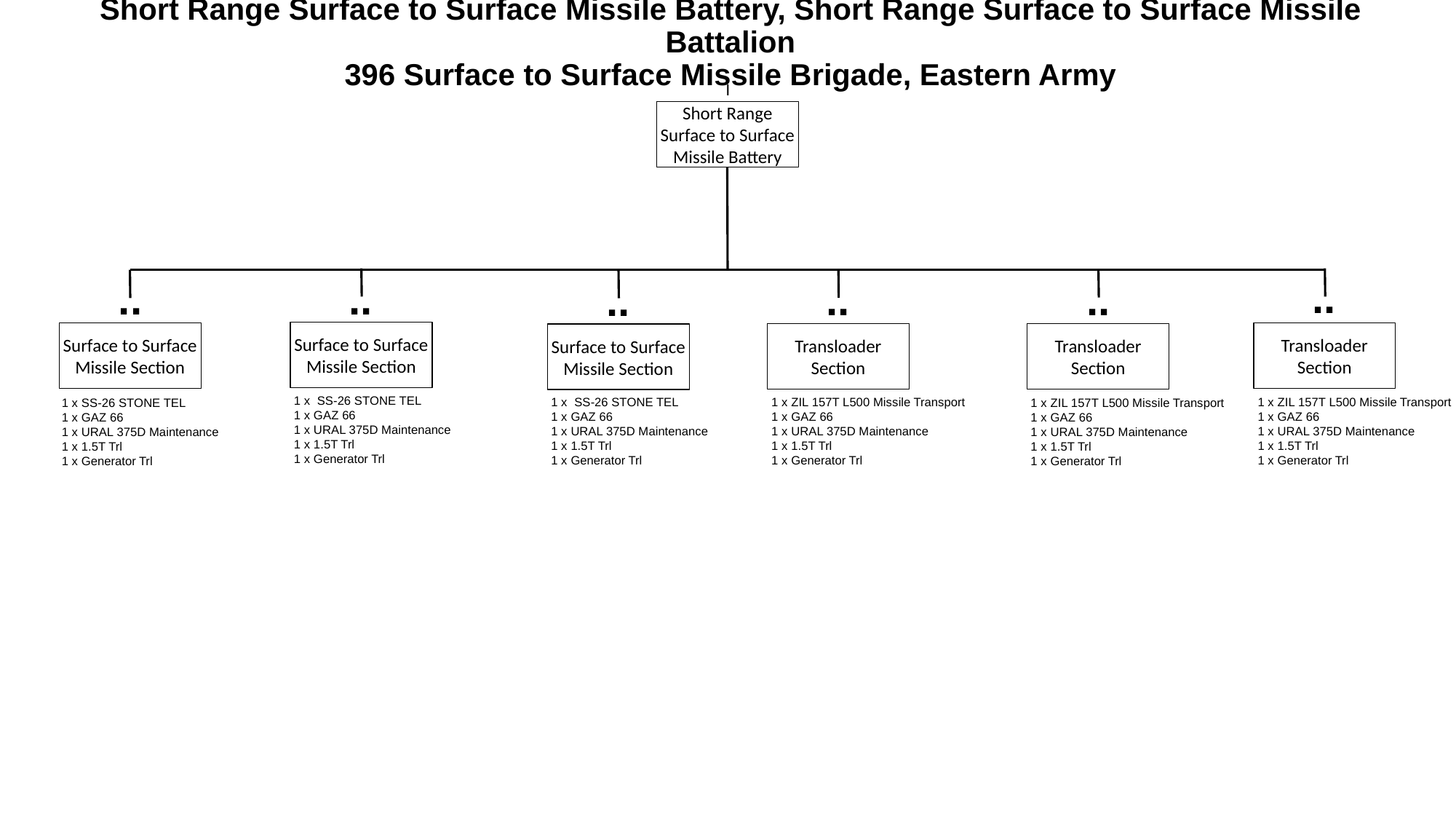

# Short Range Surface to Surface Missile Battery, Short Range Surface to Surface Missile Battalion 396 Surface to Surface Missile Brigade, Eastern Army
I
Short Range Surface to Surface Missile Battery
..
..
..
..
..
..
Surface to Surface Missile Section
Surface to Surface Missile Section
Transloader Section
Transloader Section
Transloader Section
Surface to Surface Missile Section
1 x  SS-26 STONE TEL
1 x GAZ 66
1 x URAL 375D Maintenance
1 x 1.5T Trl
1 x Generator Trl
1 x ZIL 157T L500 Missile Transport
1 x GAZ 66
1 x URAL 375D Maintenance
1 x 1.5T Trl
1 x Generator Trl
1 x ZIL 157T L500 Missile Transport
1 x GAZ 66
1 x URAL 375D Maintenance
1 x 1.5T Trl
1 x Generator Trl
1 x  SS-26 STONE TEL
1 x GAZ 66
1 x URAL 375D Maintenance
1 x 1.5T Trl
1 x Generator Trl
1 x SS-26 STONE TEL
1 x GAZ 66
1 x URAL 375D Maintenance
1 x 1.5T Trl
1 x Generator Trl
1 x ZIL 157T L500 Missile Transport
1 x GAZ 66
1 x URAL 375D Maintenance
1 x 1.5T Trl
1 x Generator Trl